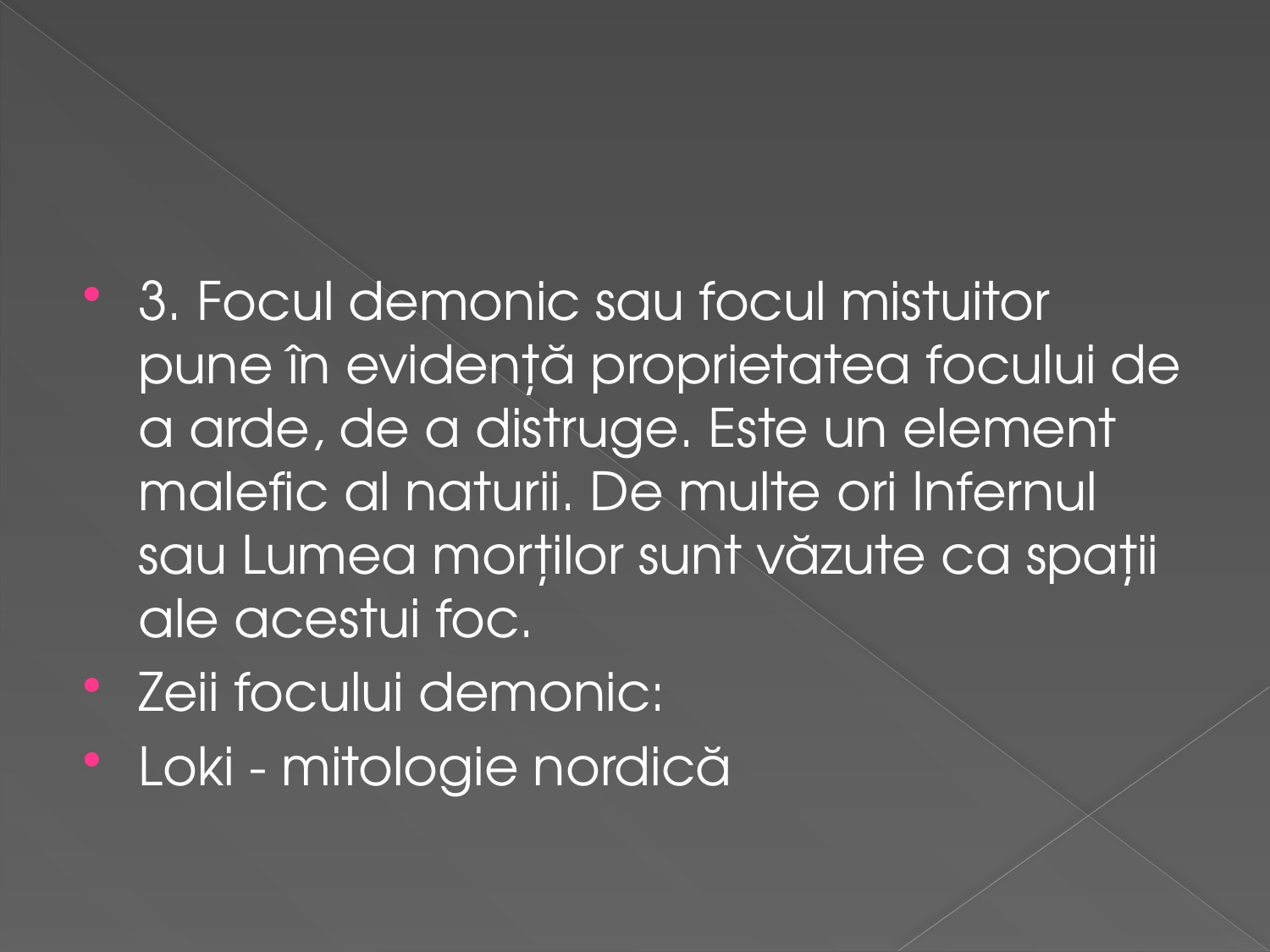

3. Focul demonic sau focul mistuitor pune în evidenţă proprietatea focului de a arde, de a distruge. Este un element malefic al naturii. De multe ori Infernul sau Lumea morţilor sunt văzute ca spaţii ale acestui foc.
Zeii focului demonic:
Loki - mitologie nordică